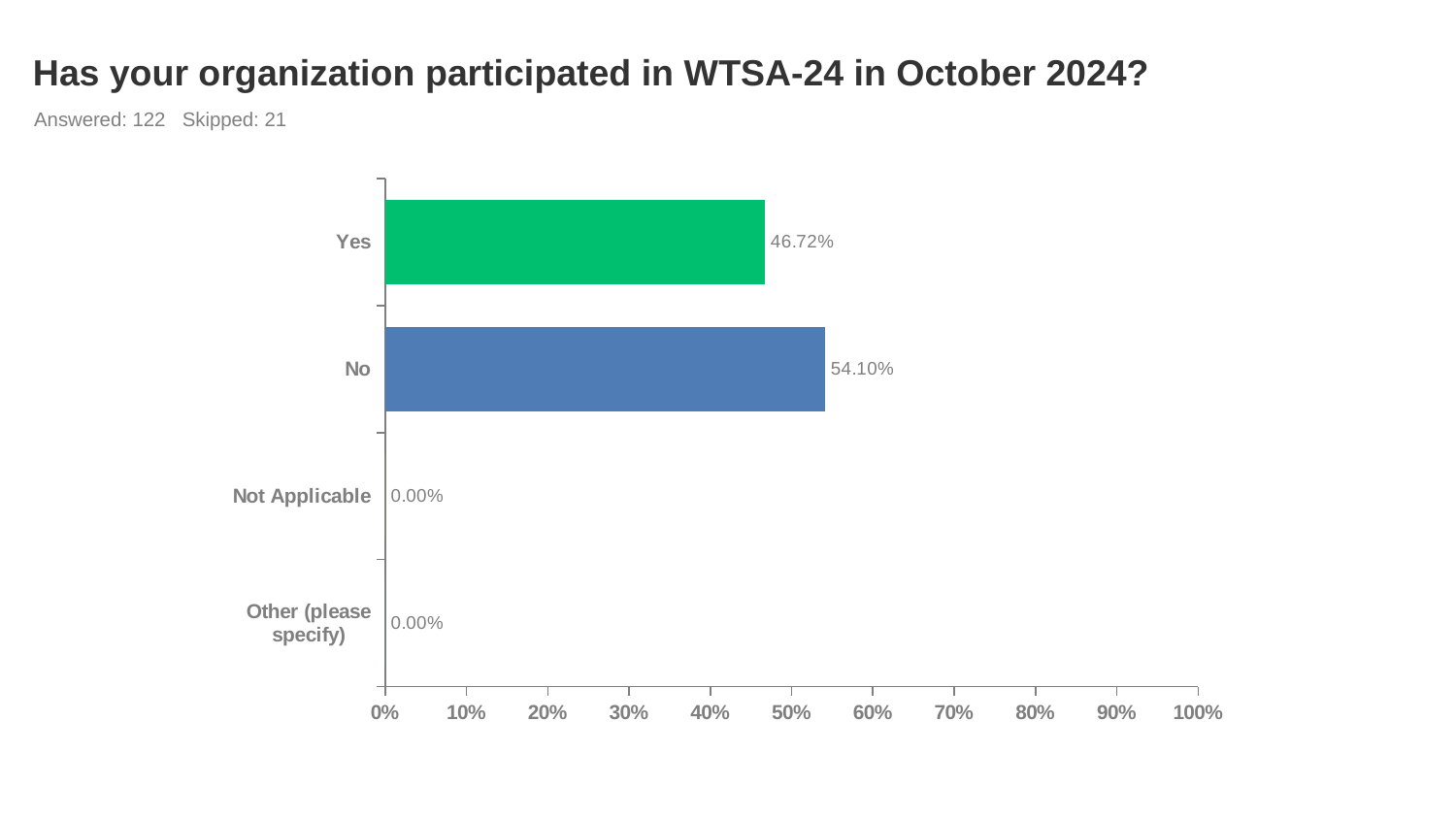

# Has your organization participated in WTSA-24 in October 2024?
Answered: 122   Skipped: 21

### Chart

| Category |   |
|---|---|
| Yes | 0.4672 |
| No | 0.541 |
| Not Applicable | 0.0 |
| Other (please specify) | 0.0 |